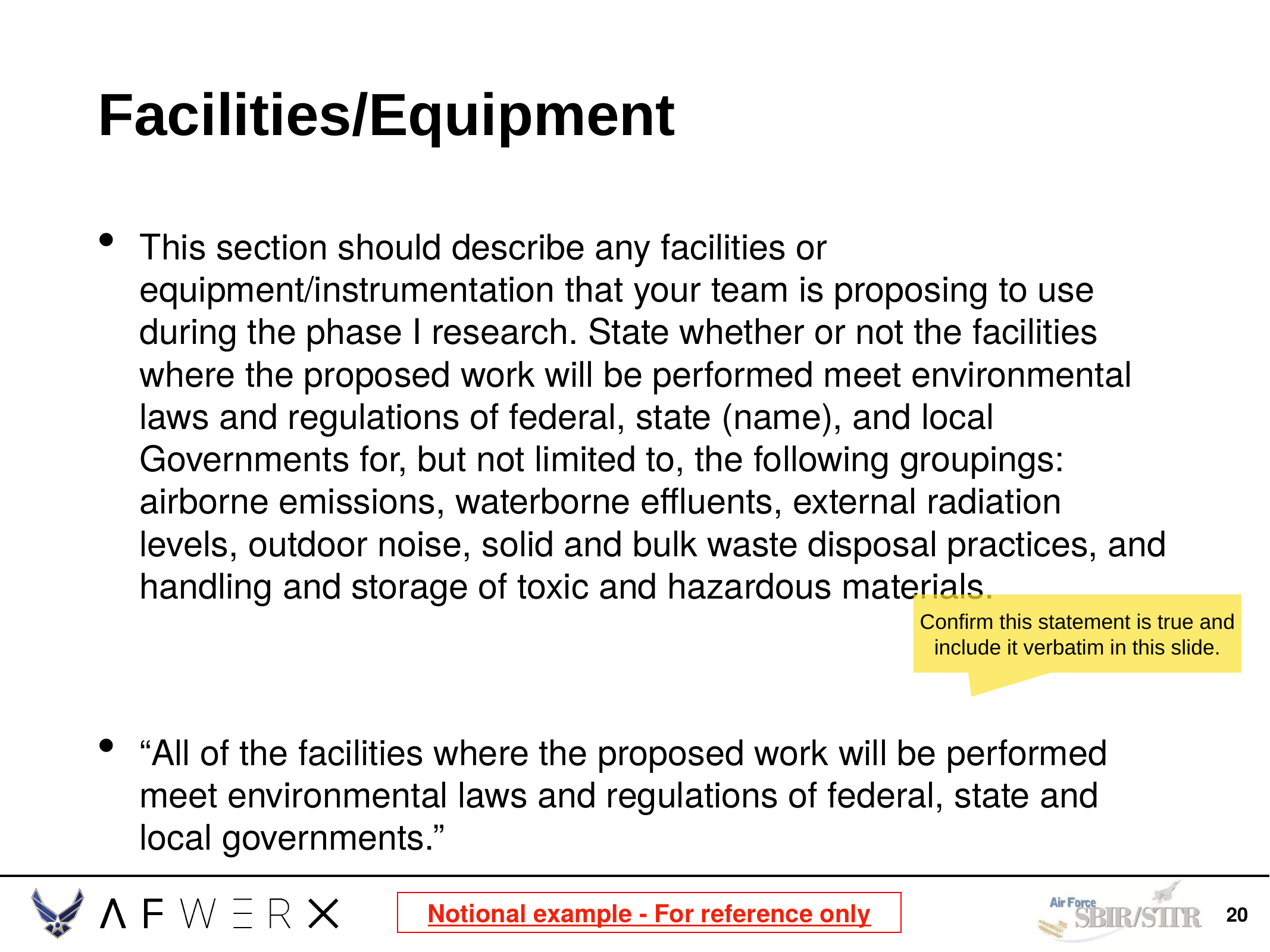

# Facilities/Equipment
This section should describe any facilities or equipment/instrumentation that your team is proposing to use during the phase I research. State whether or not the facilities where the proposed work will be performed meet environmental laws and regulations of federal, state (name), and local Governments for, but not limited to, the following groupings:  airborne emissions, waterborne effluents, external radiation levels, outdoor noise, solid and bulk waste disposal practices, and handling and storage of toxic and hazardous materials.

“All of the facilities where the proposed work will be performed meet environmental laws and regulations of federal, state and local governments.”

Confirm this statement is true and include it verbatim in this slide.